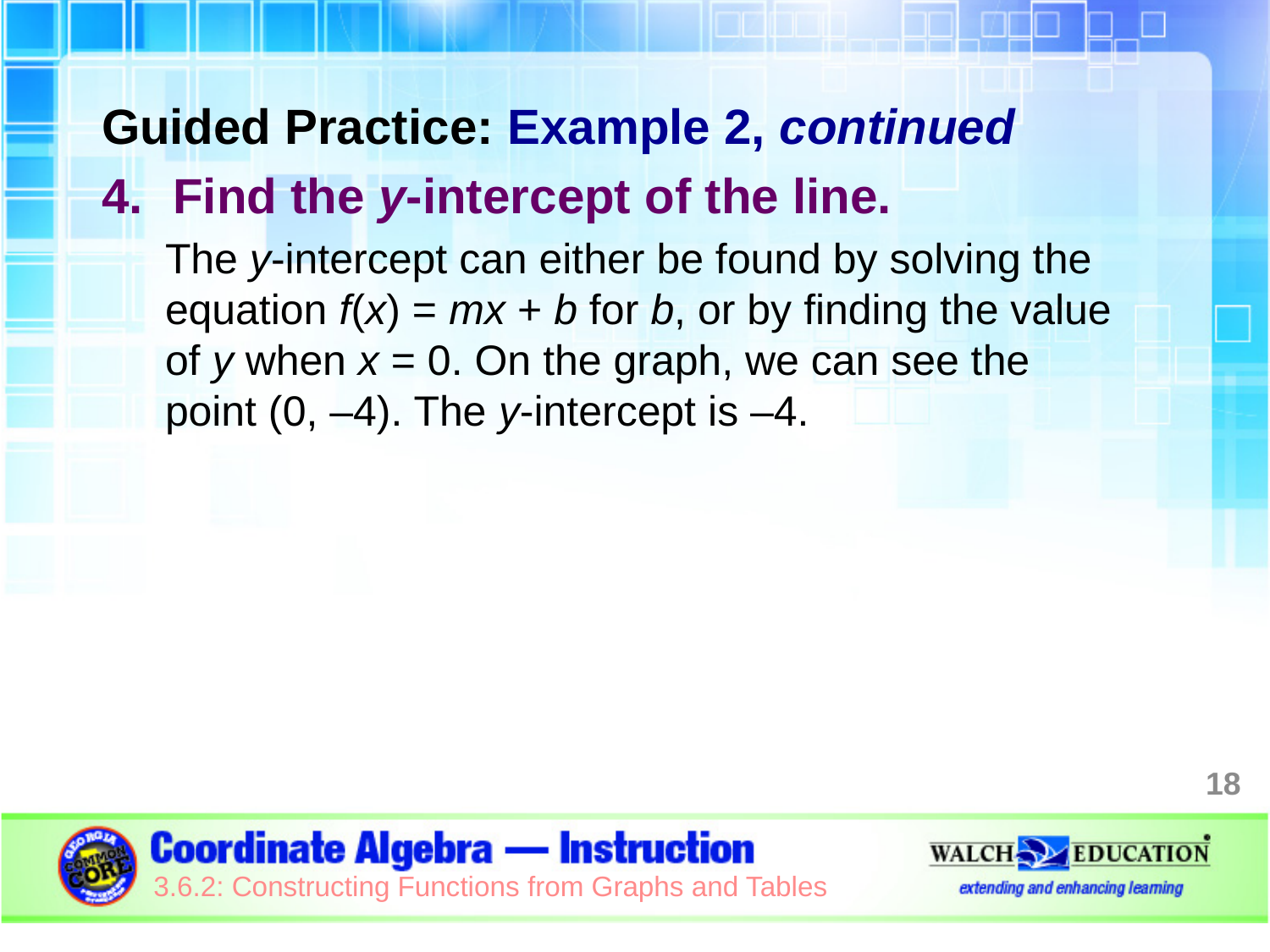

Guided Practice: Example 2, continued
Find the y-intercept of the line.
The y-intercept can either be found by solving the equation f(x) = mx + b for b, or by finding the value of y when x = 0. On the graph, we can see the point (0, –4). The y-intercept is –4.

18
3.6.2: Constructing Functions from Graphs and Tables